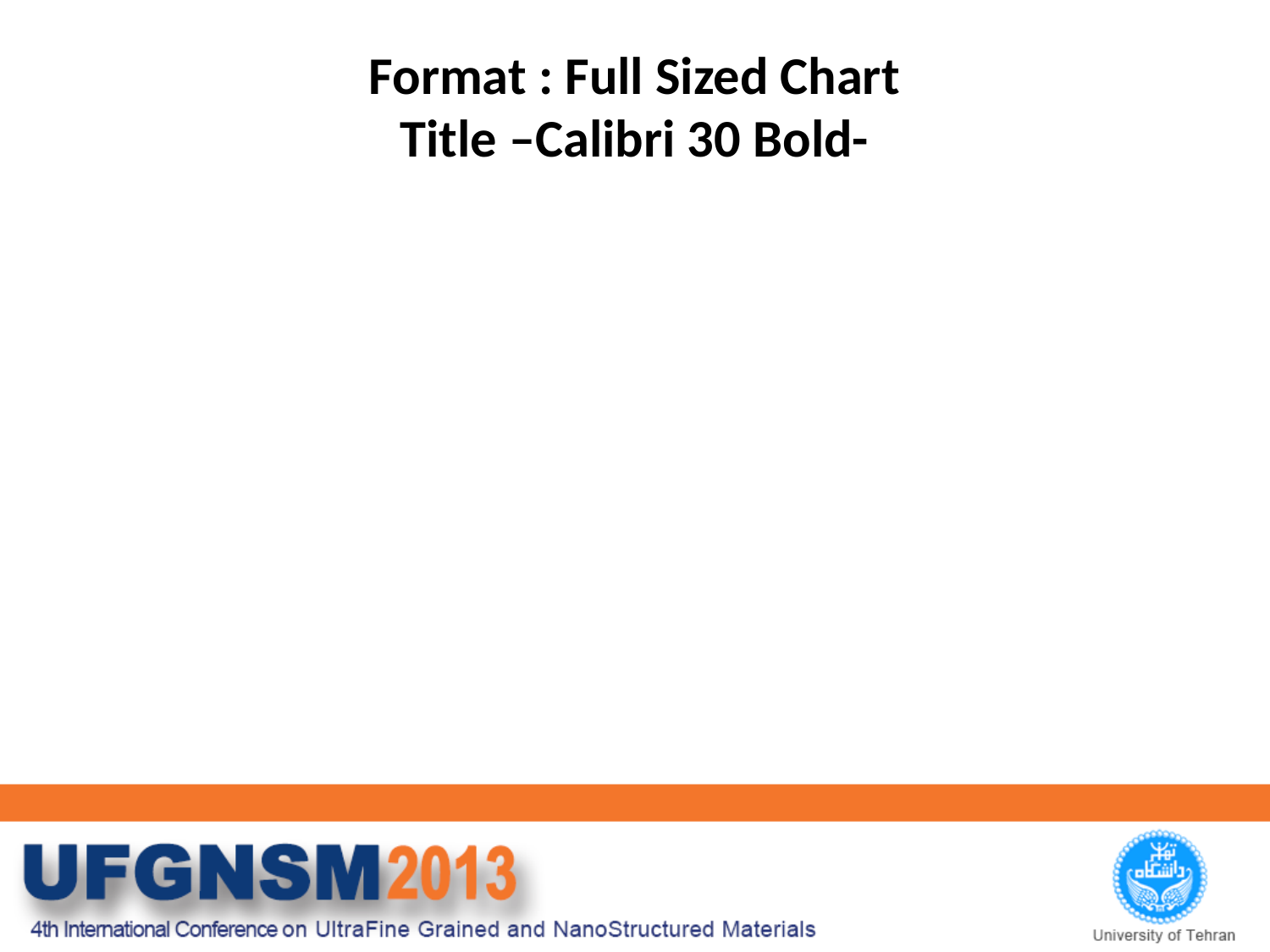

# Format : Full Sized Chart Title –Calibri 30 Bold-